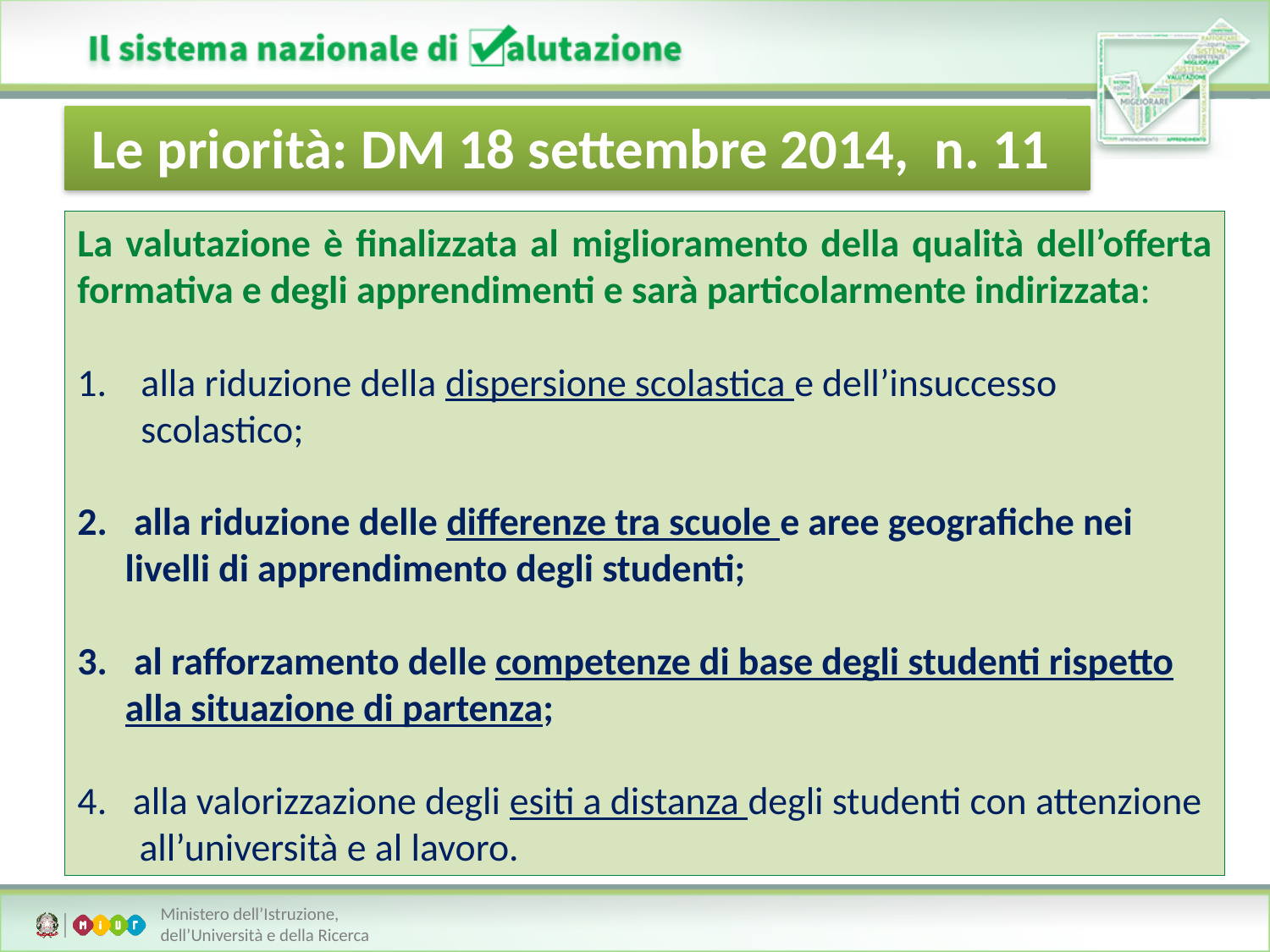

Le priorità: DM 18 settembre 2014,  n. 11

La valutazione è finalizzata al miglioramento della qualità dell’offerta formativa e degli apprendimenti e sarà particolarmente indirizzata:

alla riduzione della dispersione scolastica e dell’insuccesso scolastico;

 alla riduzione delle differenze tra scuole e aree geografiche nei livelli di apprendimento degli studenti;

 al rafforzamento delle competenze di base degli studenti rispetto alla situazione di partenza;

4.   alla valorizzazione degli esiti a distanza degli studenti con attenzione all’università e al lavoro.